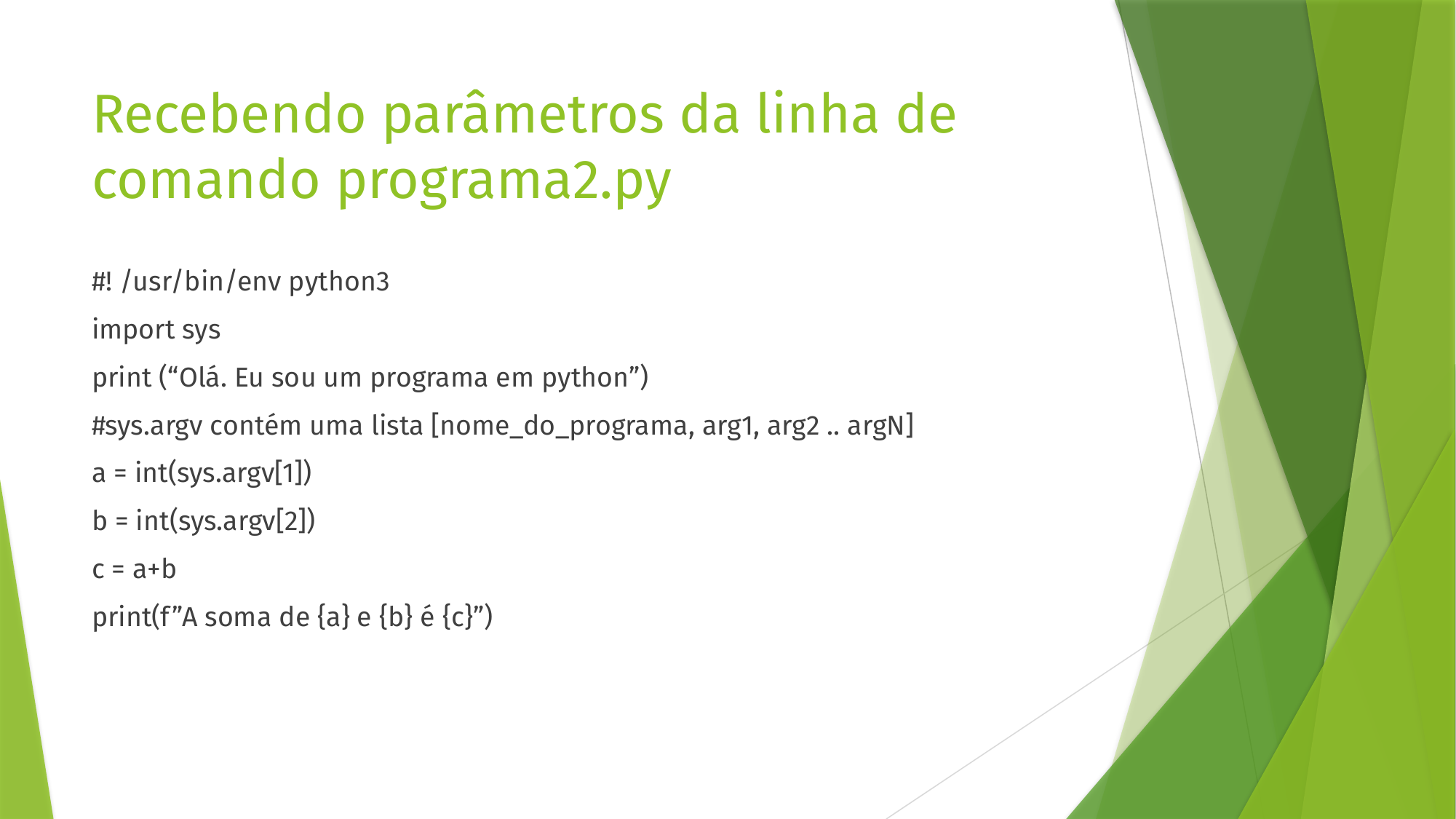

# Recebendo parâmetros da linha de comando programa2.py
#! /usr/bin/env python3
import sys
print (“Olá. Eu sou um programa em python”)
#sys.argv contém uma lista [nome_do_programa, arg1, arg2 .. argN]
a = int(sys.argv[1])
b = int(sys.argv[2])
c = a+b
print(f”A soma de {a} e {b} é {c}”)